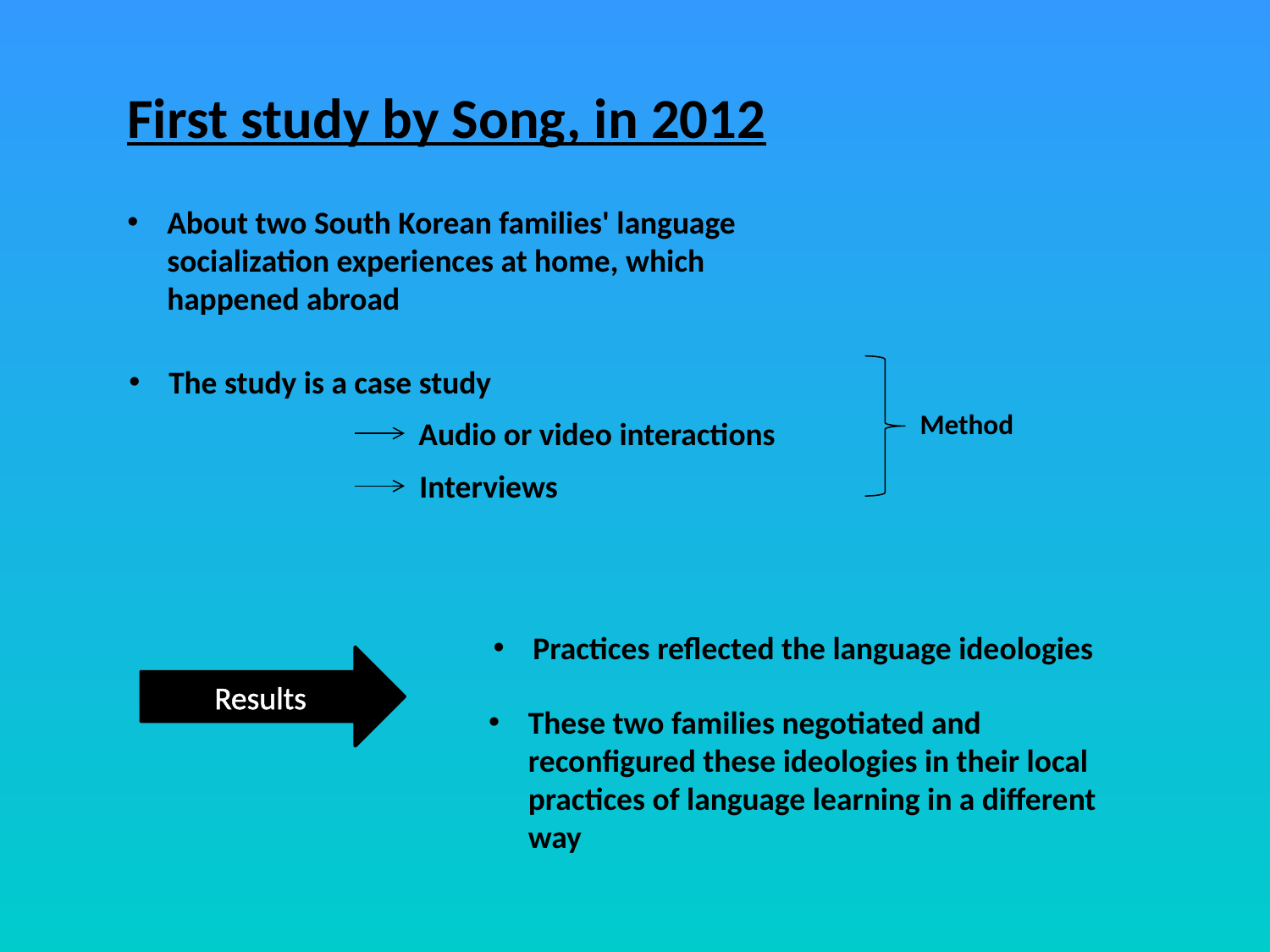

First study by Song, in 2012
About two South Korean families' language socialization experiences at home, which happened abroad
The study is a case study

Method
Audio or video interactions
Interviews
Practices reflected the language ideologies
Results
These two families negotiated and reconfigured these ideologies in their local practices of language learning in a different way